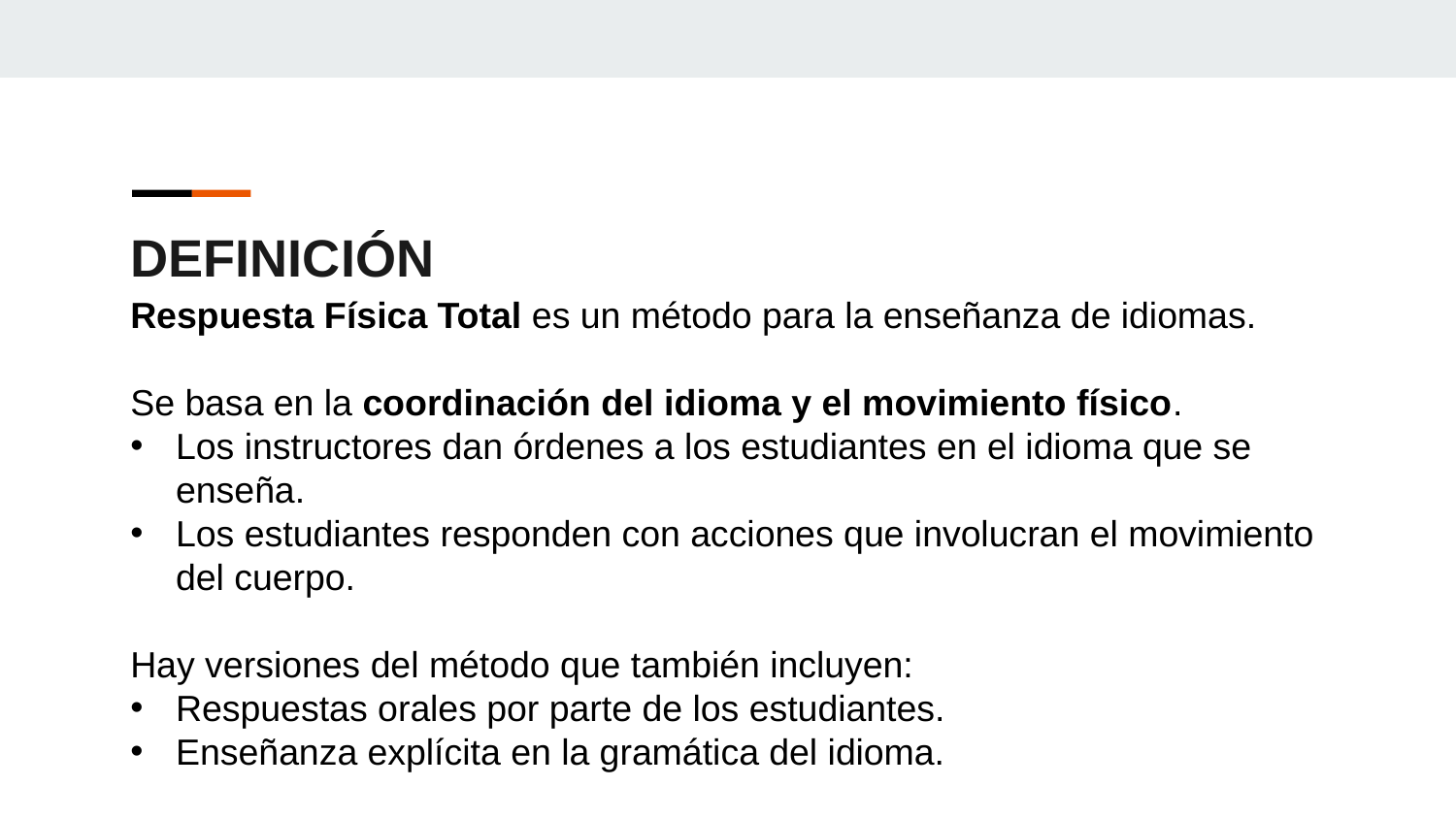

DEFINICIÓN
Respuesta Física Total es un método para la enseñanza de idiomas.

Se basa en la coordinación del idioma y el movimiento físico.
Los instructores dan órdenes a los estudiantes en el idioma que se enseña.
Los estudiantes responden con acciones que involucran el movimiento del cuerpo.

Hay versiones del método que también incluyen:
Respuestas orales por parte de los estudiantes.
Enseñanza explícita en la gramática del idioma.